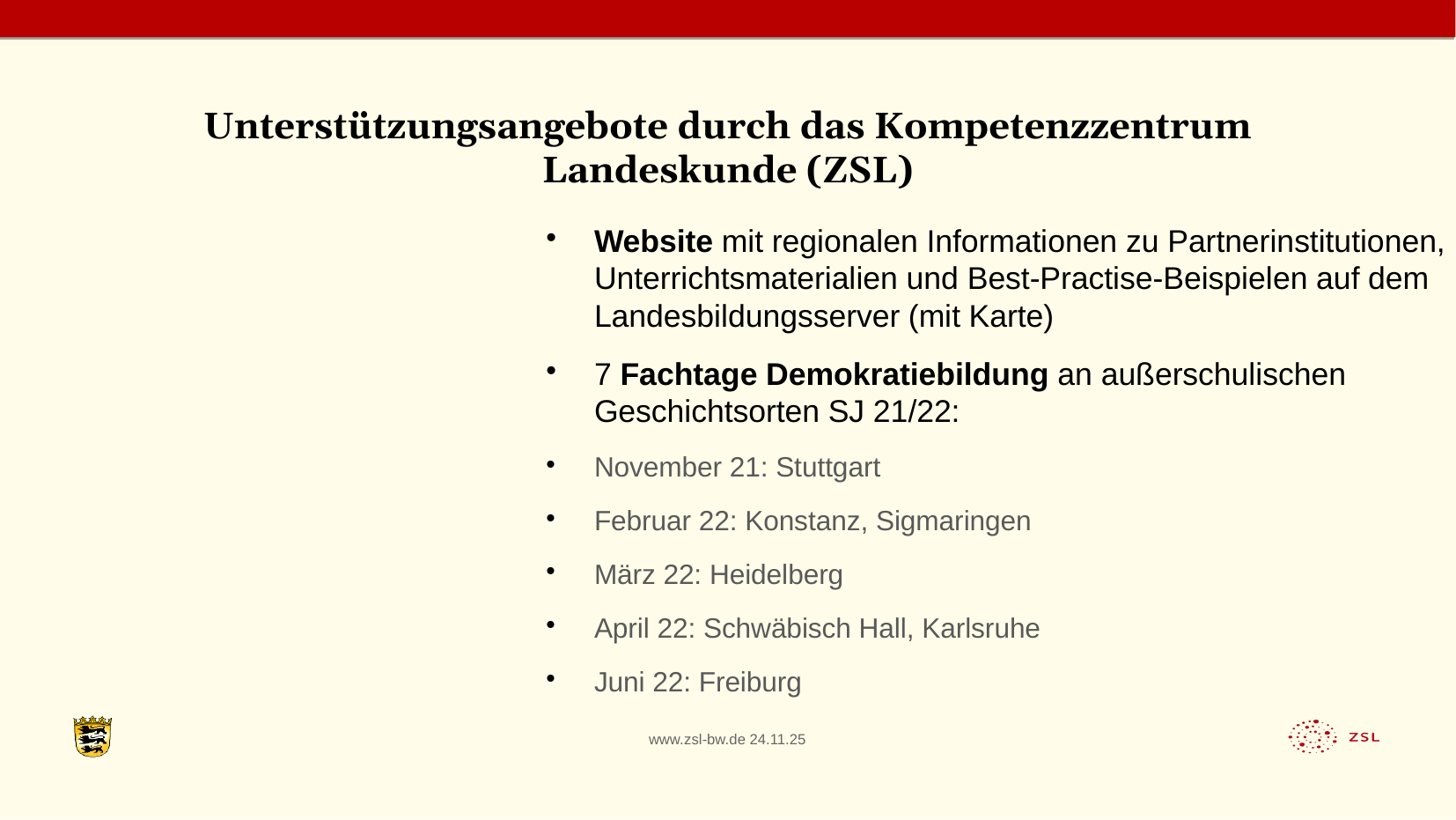

Unterstützungsangebote durch das Kompetenzzentrum Landeskunde (ZSL)
Website mit regionalen Informationen zu Partnerinstitutionen, Unterrichtsmaterialien und Best-Practise-Beispielen auf dem Landesbildungsserver (mit Karte)
7 Fachtage Demokratiebildung an außerschulischen Geschichtsorten SJ 21/22:
November 21: Stuttgart
Februar 22: Konstanz, Sigmaringen
März 22: Heidelberg
April 22: Schwäbisch Hall, Karlsruhe
Juni 22: Freiburg